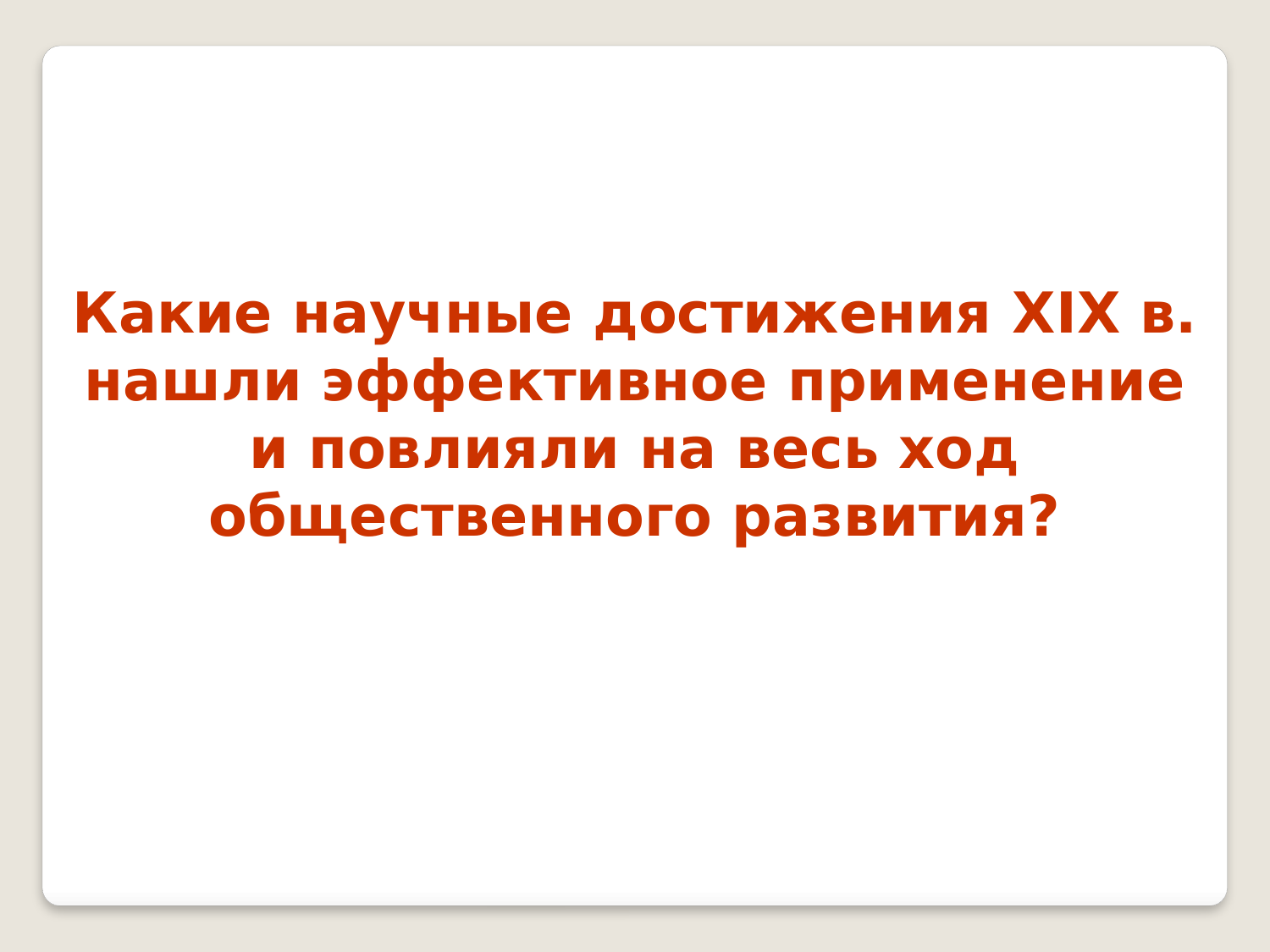

Какие научные достижения XIX в.
 нашли эффективное применение
и повлияли на весь ход общественного развития?